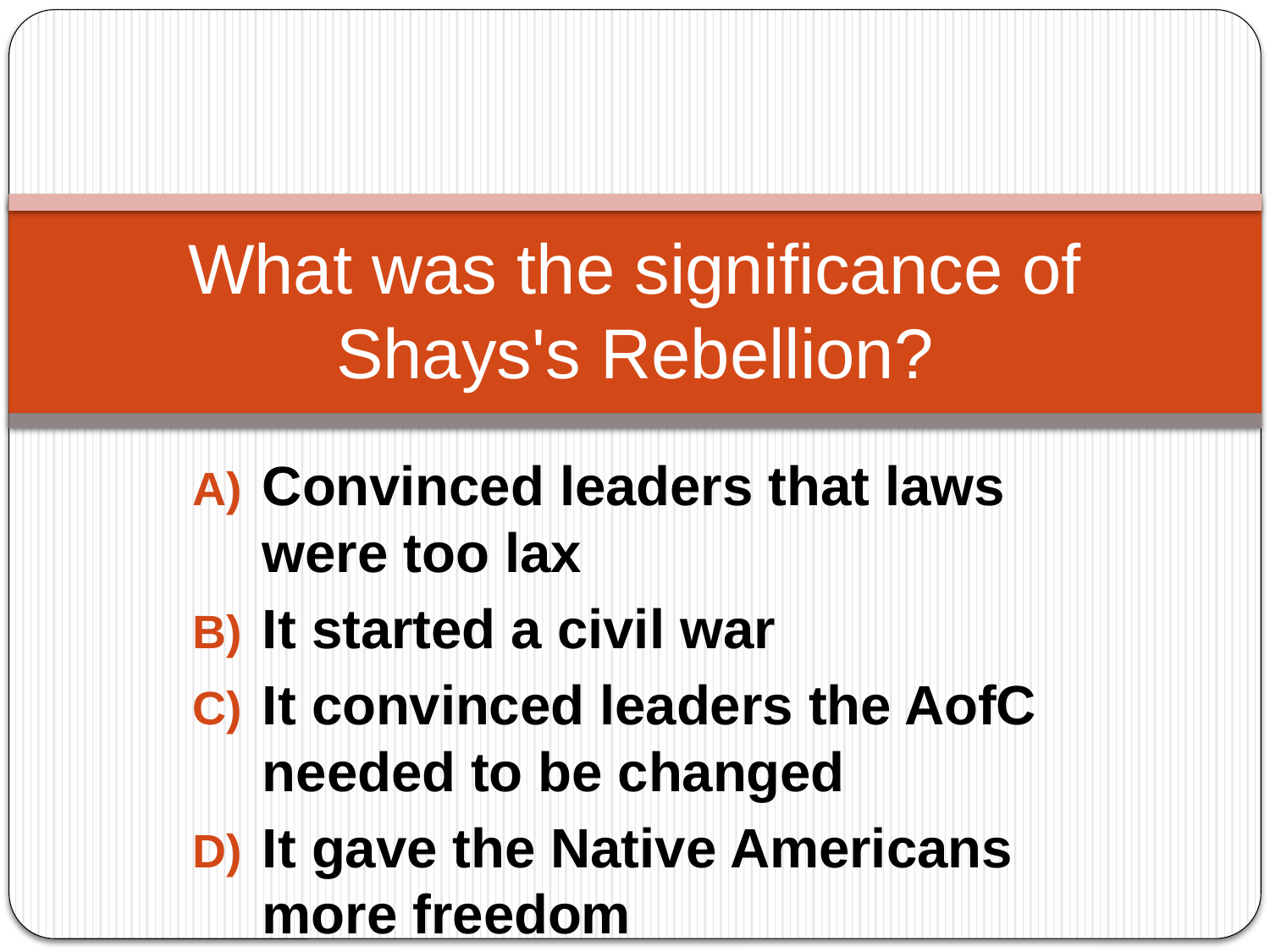

# What was the significance of Shays's Rebellion?
Convinced leaders that laws were too lax
It started a civil war
It convinced leaders the AofC needed to be changed
It gave the Native Americans more freedom